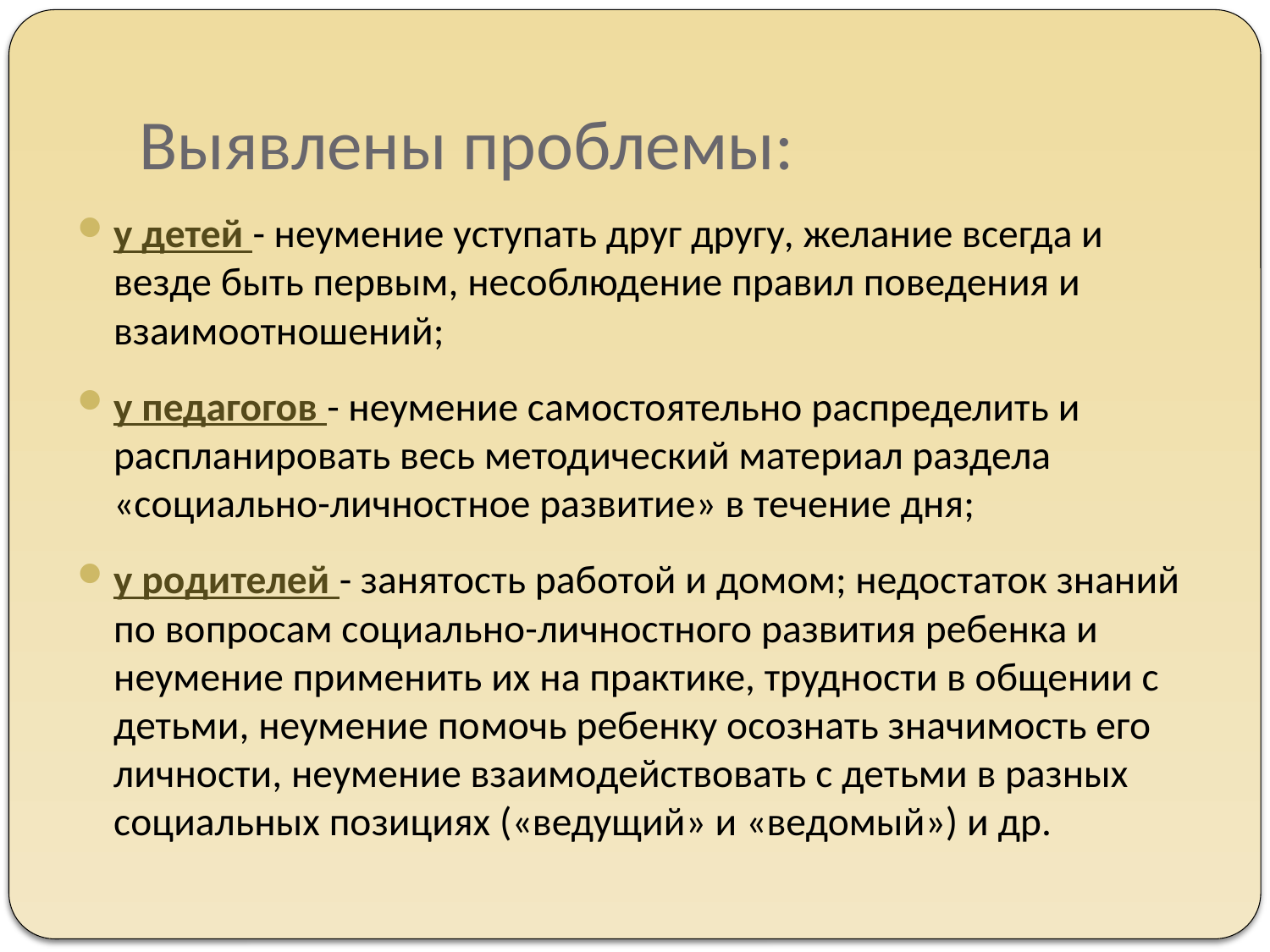

# Выявлены проблемы:
у детей - неумение уступать друг другу, желание всегда и везде быть первым, несоблюдение правил поведения и взаимоотношений;
у педагогов - неумение самостоятельно распределить и распла­нировать весь методический материал раздела «социально-личност­ное развитие» в течение дня;
у родителей - занятость работой и домом; недостаток знаний по вопросам социально-личностного развития ребенка и неумение при­менить их на практике, трудности в общении с детьми, неумение по­мочь ребенку осознать значимость его личности, неумение взаимо­действовать с детьми в разных социальных позициях («ведущий» и «ведомый») и др.